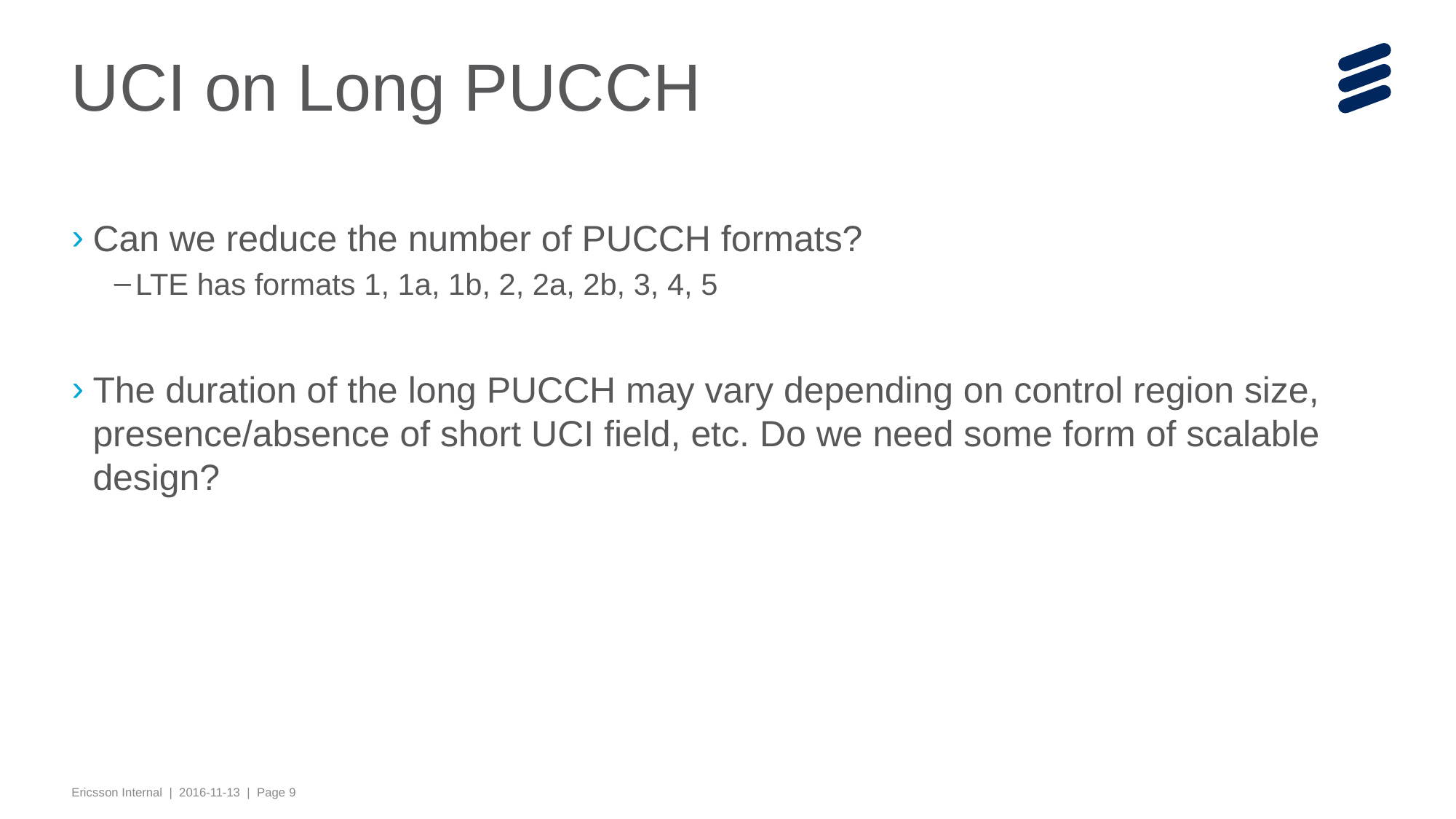

# UCI on Long PUCCH
Can we reduce the number of PUCCH formats?
LTE has formats 1, 1a, 1b, 2, 2a, 2b, 3, 4, 5

The duration of the long PUCCH may vary depending on control region size, presence/absence of short UCI field, etc. Do we need some form of scalable design?